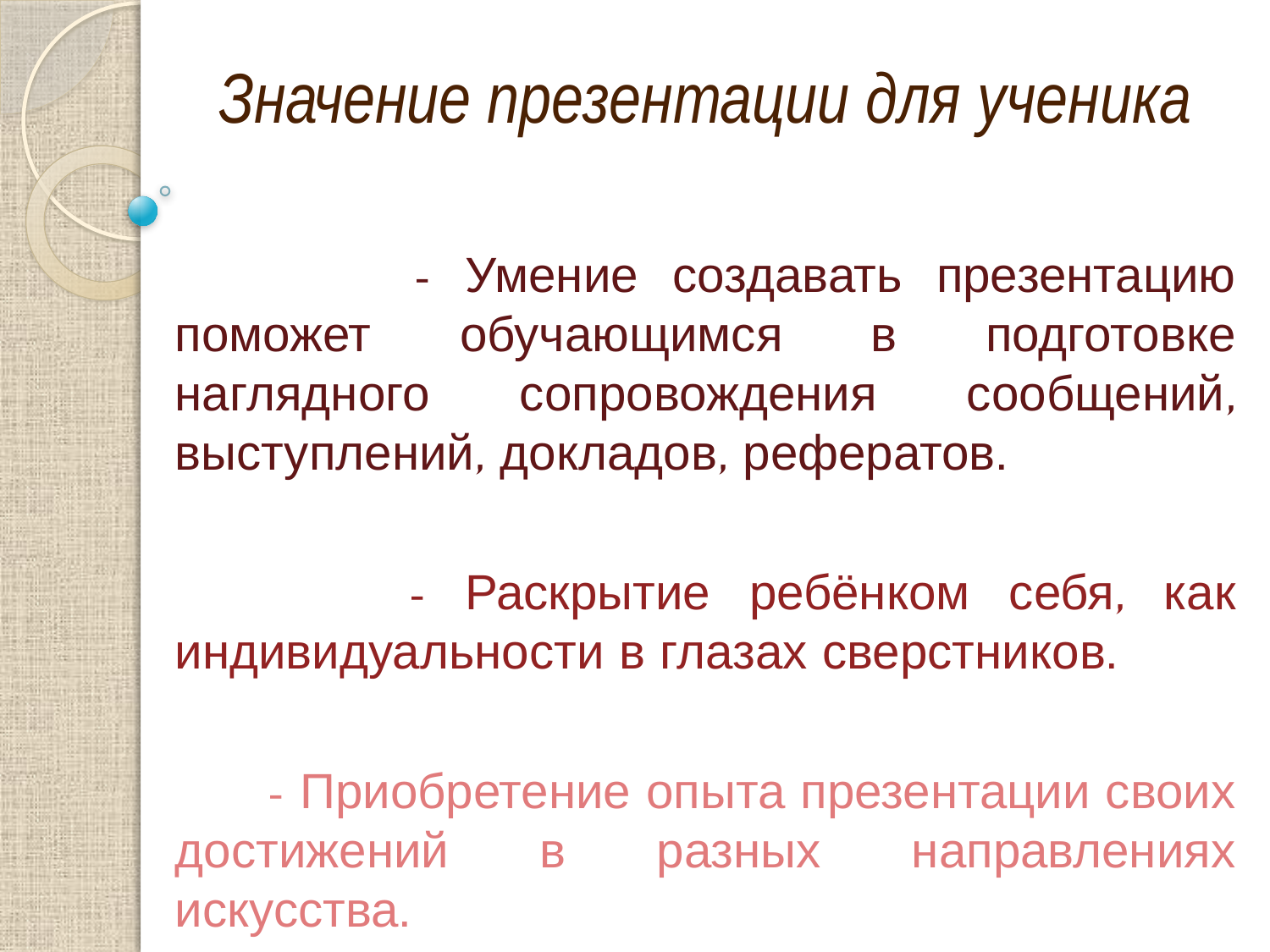

Значение презентации для ученика

       - Умение создавать презентацию поможет обучающимся в подготовке наглядного сопровождения сообщений, выступлений, докладов, рефератов.

      - Раскрытие ребёнком себя, как индивидуальности в глазах сверстников.

      - Приобретение опыта презентации своих достижений в разных направлениях искусства.